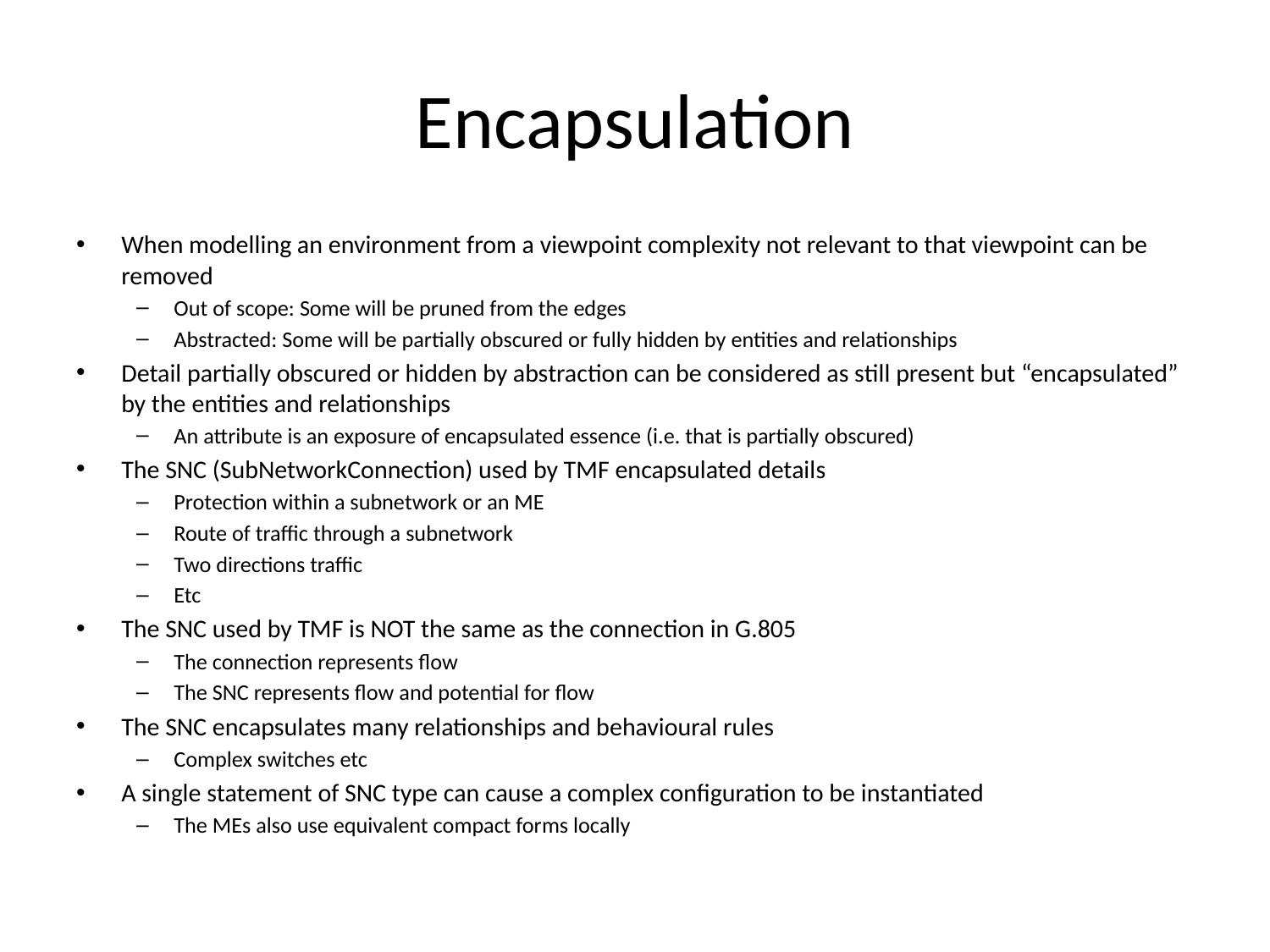

# Encapsulation
When modelling an environment from a viewpoint complexity not relevant to that viewpoint can be removed
Out of scope: Some will be pruned from the edges
Abstracted: Some will be partially obscured or fully hidden by entities and relationships
Detail partially obscured or hidden by abstraction can be considered as still present but “encapsulated” by the entities and relationships
An attribute is an exposure of encapsulated essence (i.e. that is partially obscured)
The SNC (SubNetworkConnection) used by TMF encapsulated details
Protection within a subnetwork or an ME
Route of traffic through a subnetwork
Two directions traffic
Etc
The SNC used by TMF is NOT the same as the connection in G.805
The connection represents flow
The SNC represents flow and potential for flow
The SNC encapsulates many relationships and behavioural rules
Complex switches etc
A single statement of SNC type can cause a complex configuration to be instantiated
The MEs also use equivalent compact forms locally